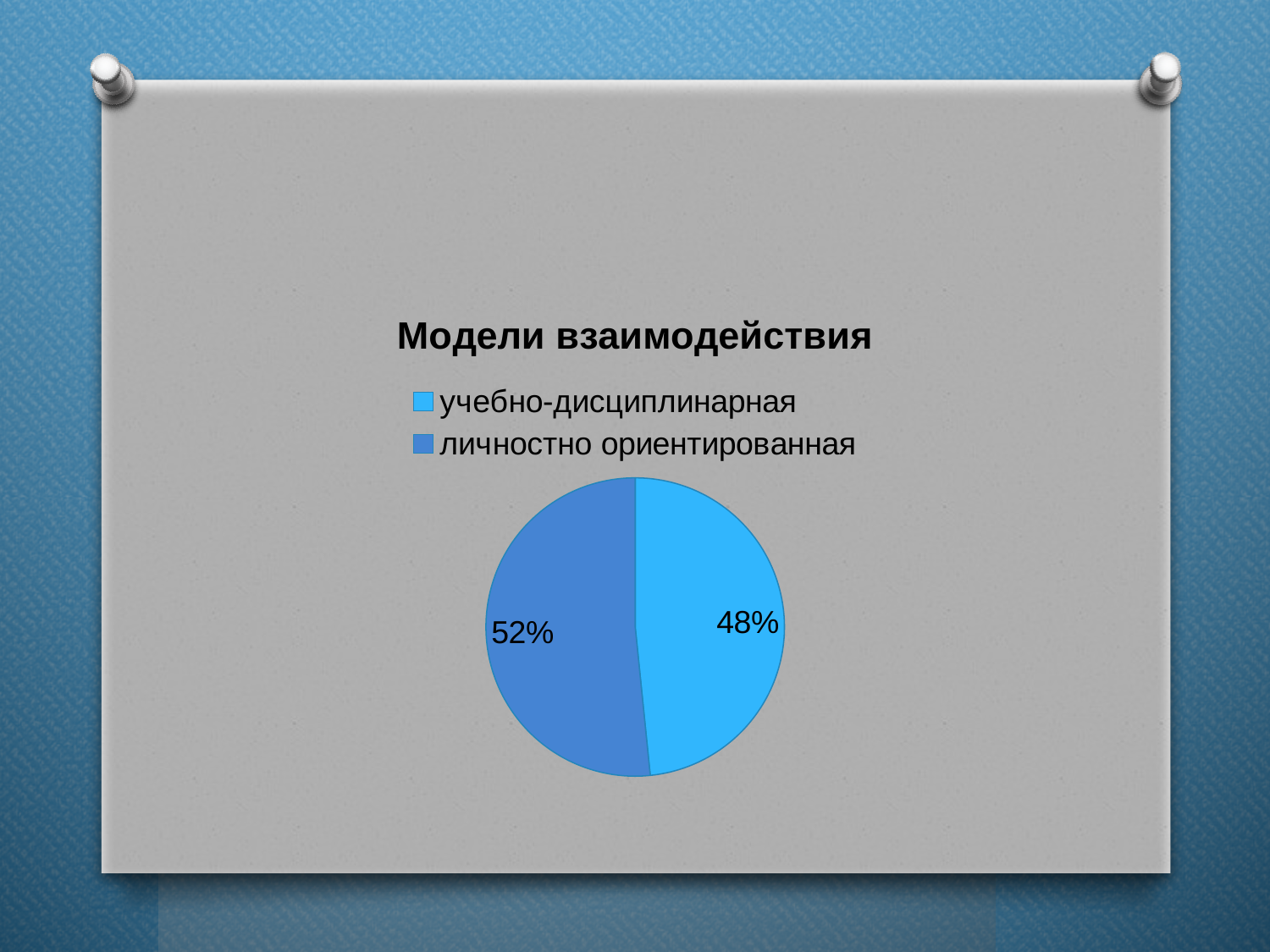

#

### Chart:

| Category | Модели взаимодействия |
|---|---|
| учебно-дисциплинарная  | 3.0 |
| личностно ориентированная | 3.2 |